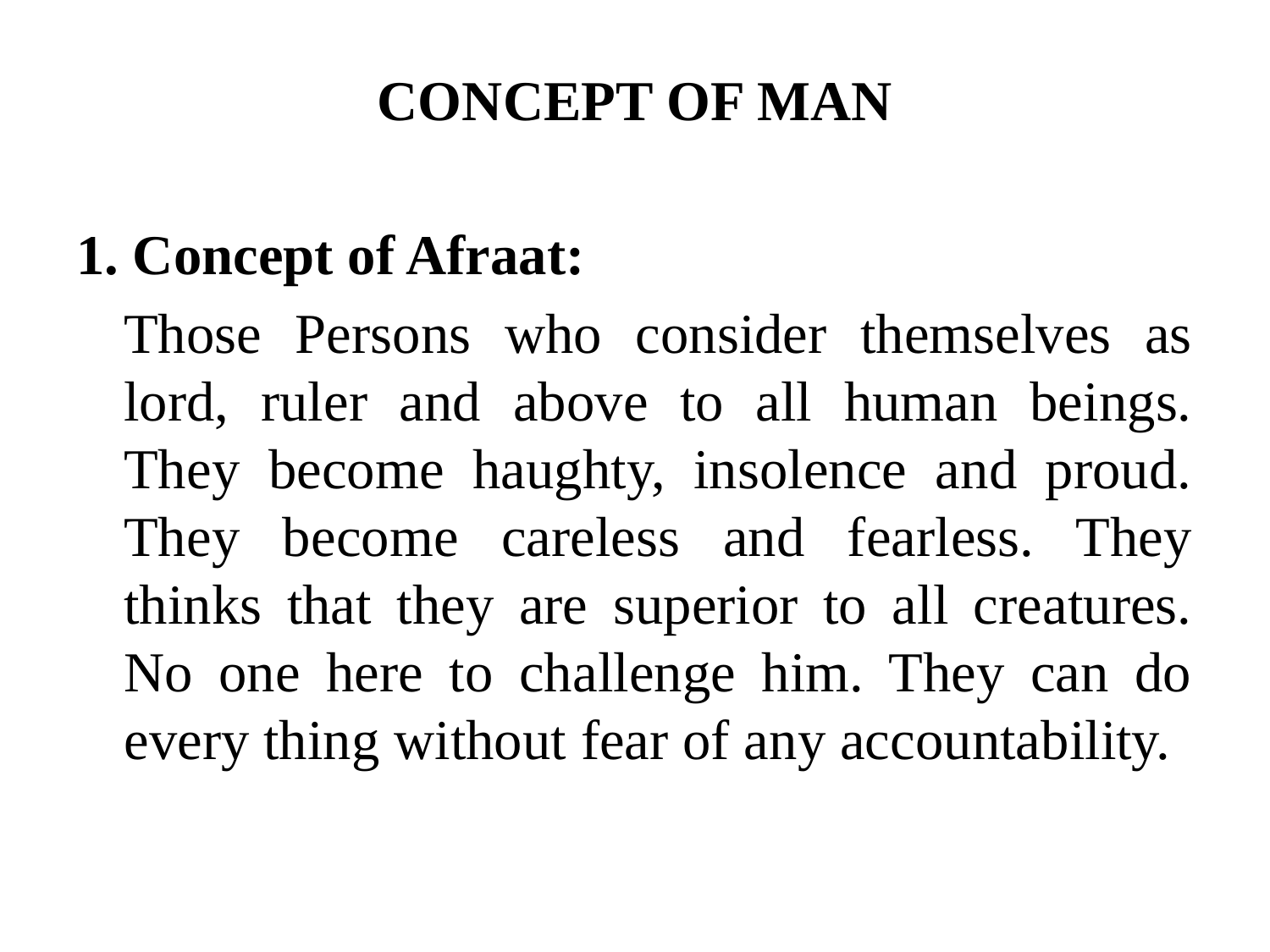

# CONCEPT OF MAN
1. Concept of Afraat:
	Those Persons who consider themselves as lord, ruler and above to all human beings. They become haughty, insolence and proud. They become careless and fearless. They thinks that they are superior to all creatures. No one here to challenge him. They can do every thing without fear of any accountability.